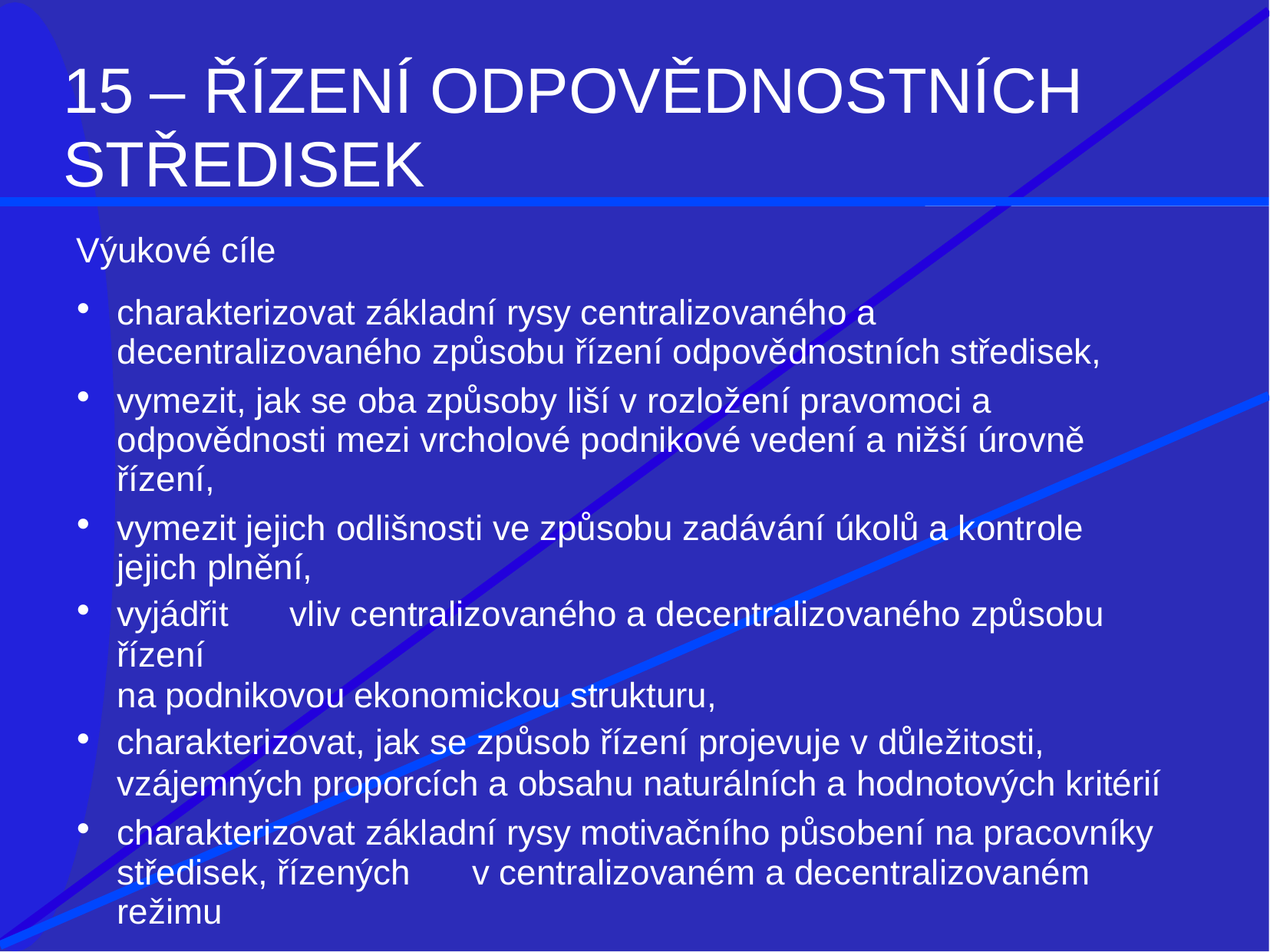

# 15 – ŘÍZENÍ ODPOVĚDNOSTNÍCH STŘEDISEK
Výukové cíle
charakterizovat základní rysy centralizovaného a decentralizovaného způsobu řízení odpovědnostních středisek,
vymezit, jak se oba způsoby liší v rozložení pravomoci a odpovědnosti mezi vrcholové podnikové vedení a nižší úrovně řízení,
vymezit jejich odlišnosti ve způsobu zadávání úkolů a kontrole jejich plnění,
vyjádřit	vliv centralizovaného a decentralizovaného způsobu řízení
na podnikovou ekonomickou strukturu,
charakterizovat, jak se způsob řízení projevuje v důležitosti,
vzájemných proporcích a obsahu naturálních a hodnotových kritérií
charakterizovat základní rysy motivačního působení na pracovníky středisek, řízených	v centralizovaném a decentralizovaném režimu